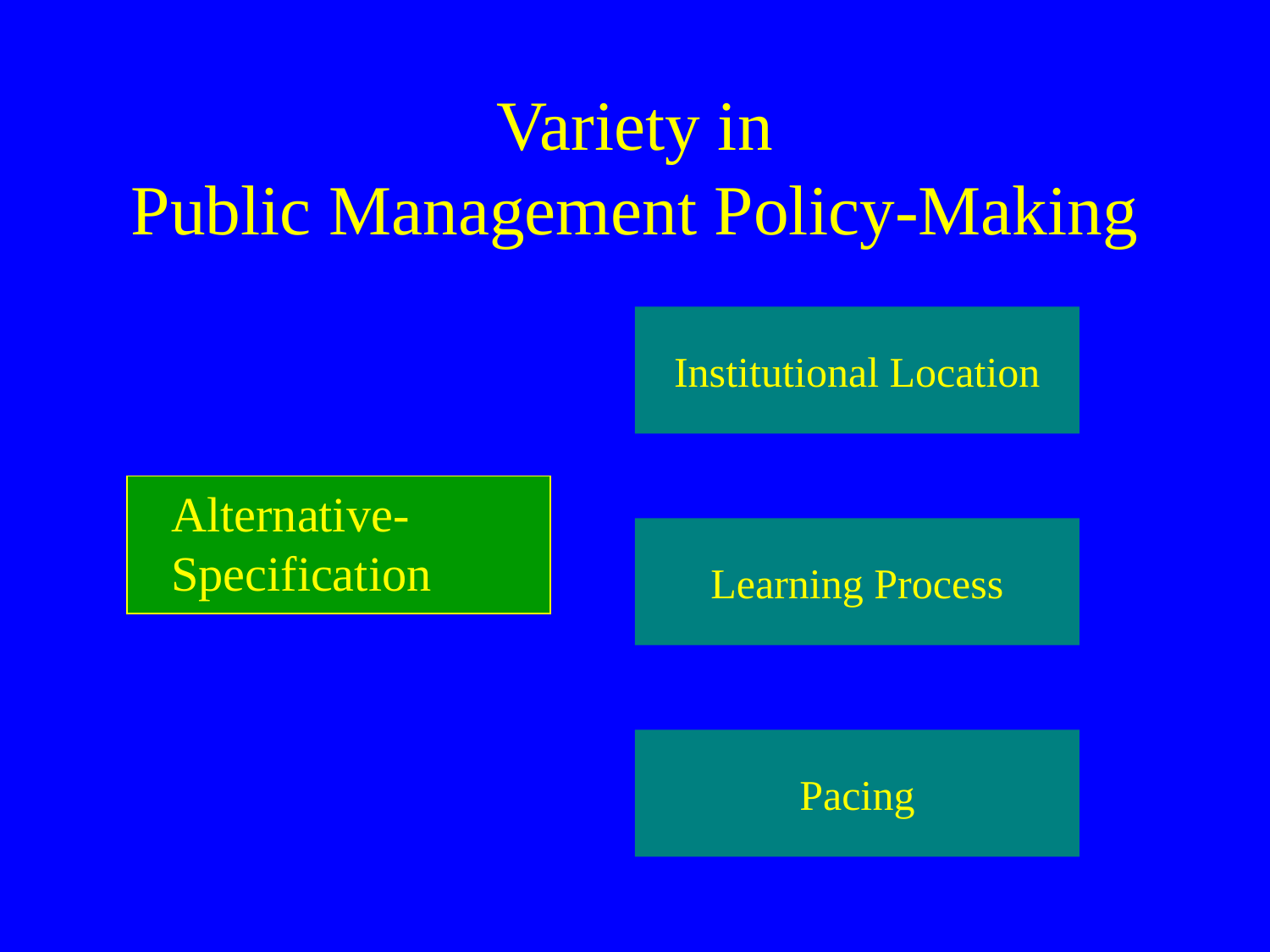

# Variety in Public Management Policy-Making
Institutional Location

Alternative-
Specification
Learning Process
Pacing